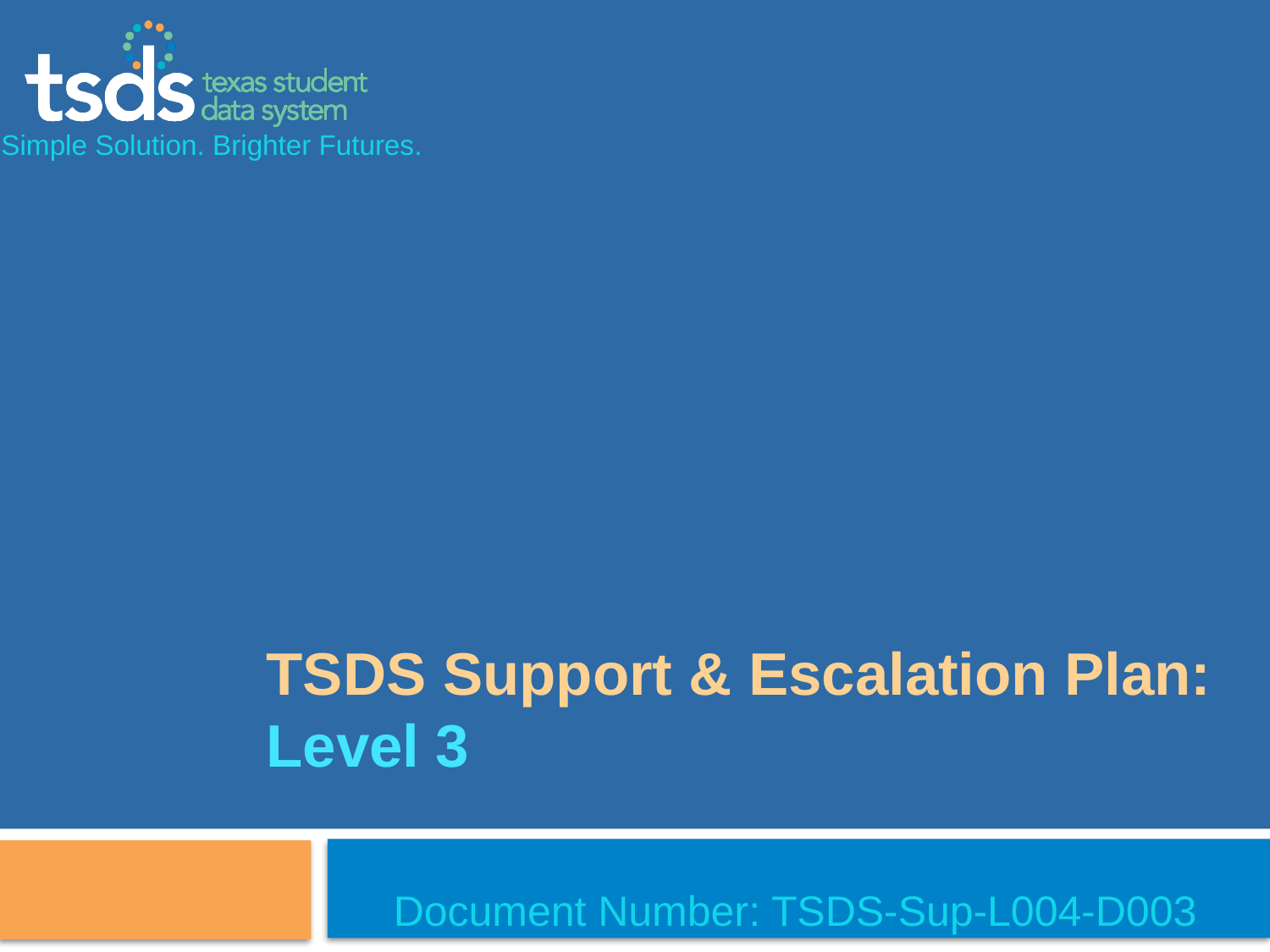

Simple Solution. Brighter Futures.
# TSDS Support & Escalation Plan: Level 3
Document Number: TSDS-Sup-L004-D003